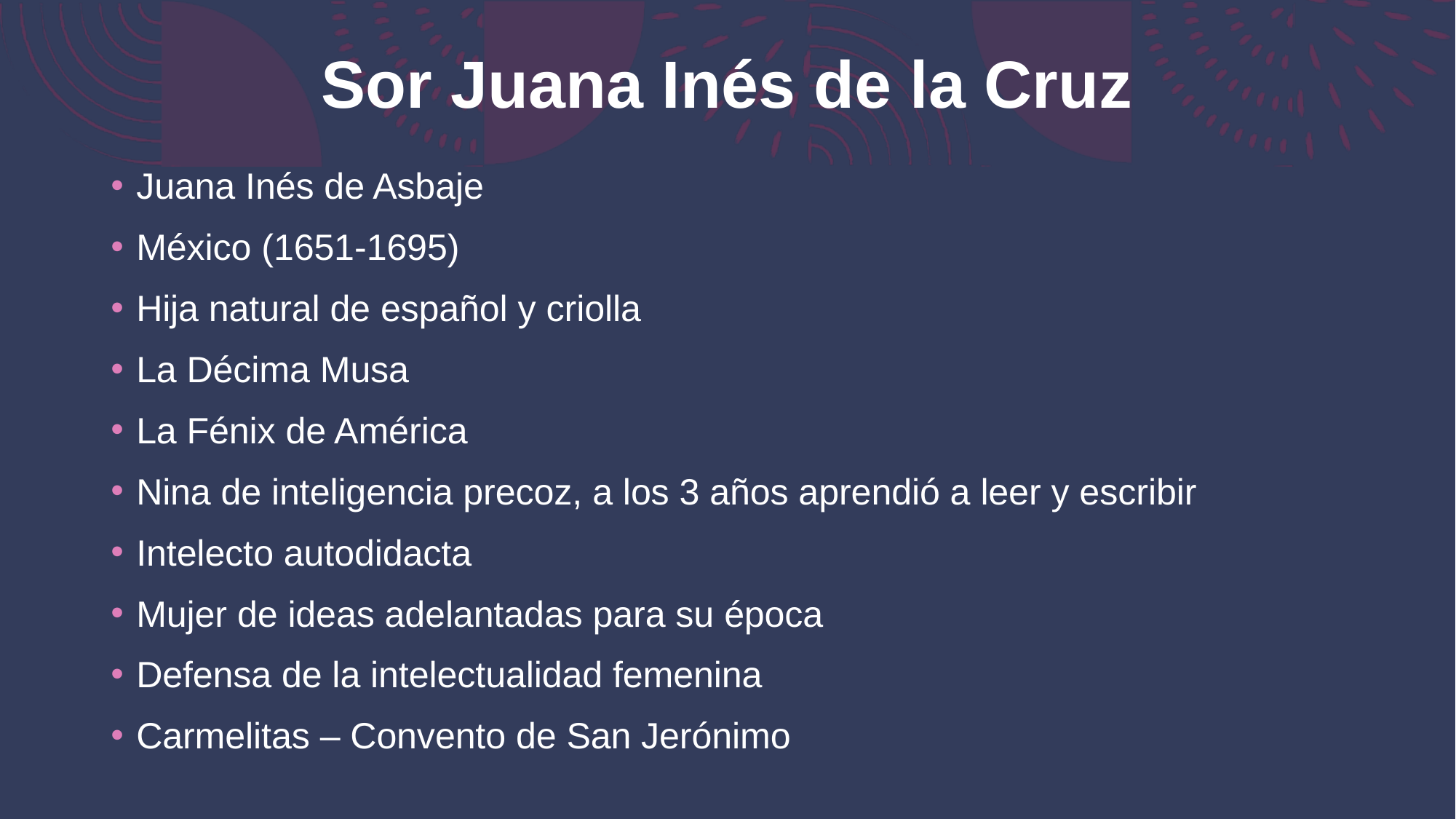

# Sor Juana Inés de la Cruz
Juana Inés de Asbaje
México (1651-1695)
Hija natural de español y criolla
La Décima Musa
La Fénix de América
Nina de inteligencia precoz, a los 3 años aprendió a leer y escribir
Intelecto autodidacta
Mujer de ideas adelantadas para su época
Defensa de la intelectualidad femenina
Carmelitas – Convento de San Jerónimo